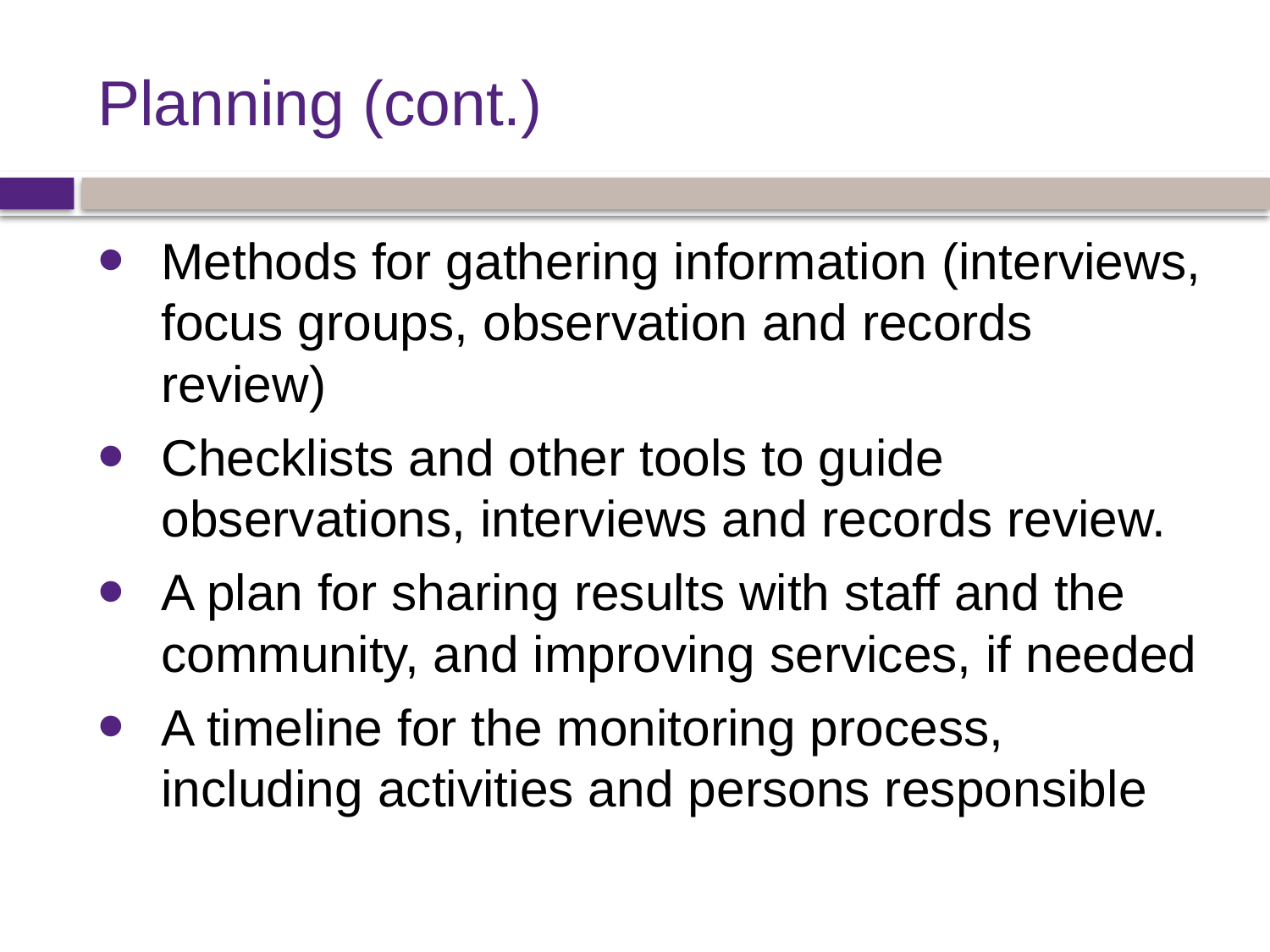

# Planning (cont.)
Methods for gathering information (interviews, focus groups, observation and records review)
Checklists and other tools to guide observations, interviews and records review.
A plan for sharing results with staff and the community, and improving services, if needed
A timeline for the monitoring process, including activities and persons responsible